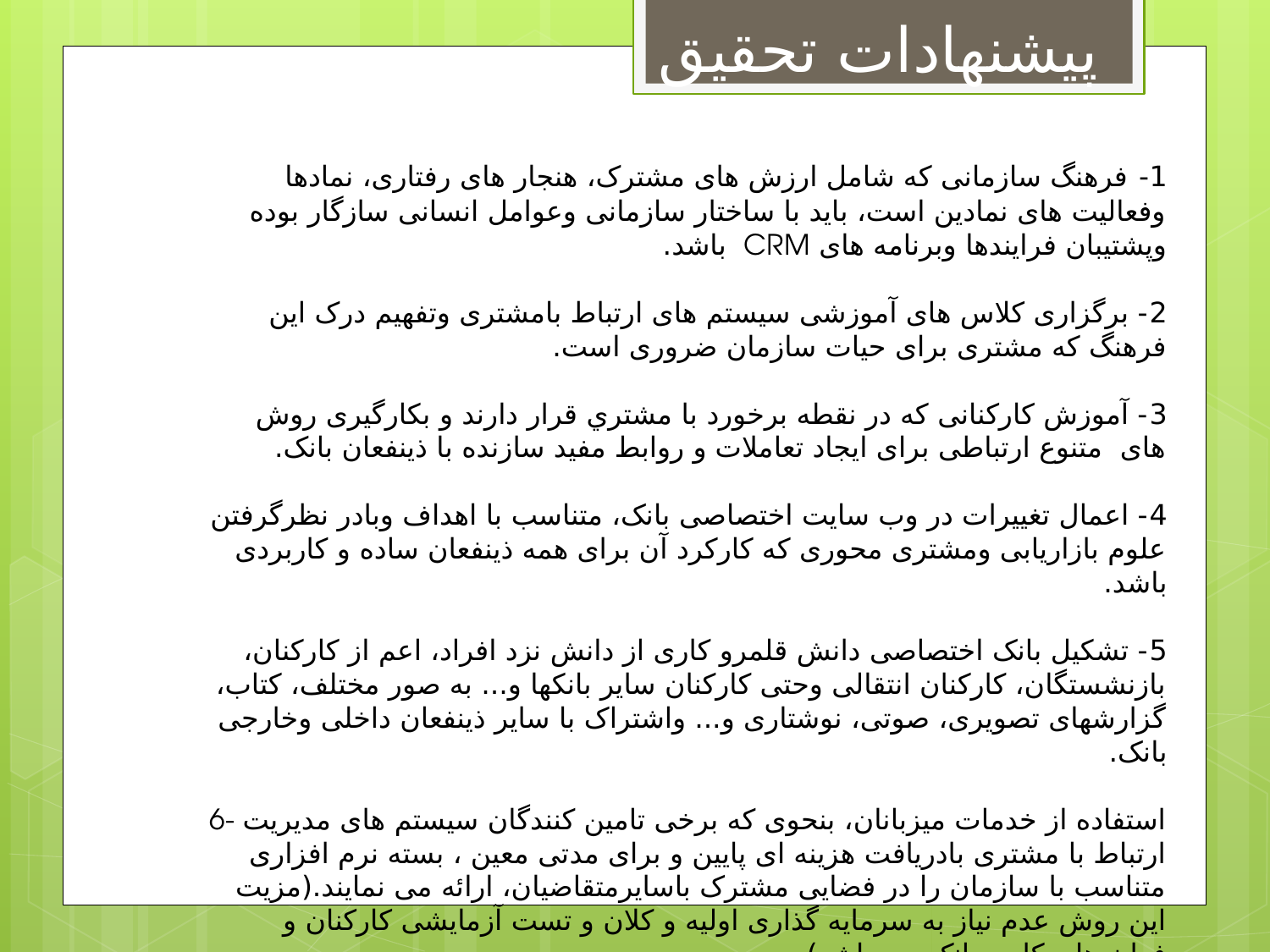

پیشنهادات تحقیق
1- فرهنگ سازمانی که شامل ارزش های مشترک، هنجار های رفتاری، نمادها وفعالیت های نمادین است، باید با ساختار سازمانی وعوامل انسانی سازگار بوده وپشتیبان فرایندها وبرنامه های CRM  باشد.

2- برگزاری کلاس های آموزشی سیستم های ارتباط بامشتری وتفهیم درک این فرهنگ که مشتری برای حیات سازمان ضروری است.

3- آموزش كاركنانی كه در نقطه برخورد با مشتري قرار دارند و بکارگیری روش های  متنوع ارتباطی برای ایجاد تعاملات و روابط مفید سازنده با ذینفعان بانک.

4- اعمال تغییرات در وب سایت اختصاصی بانک، متناسب با اهداف وبادر نظرگرفتن علوم بازاریابی ومشتری محوری که کارکرد آن برای همه ذینفعان ساده و کاربردی باشد.

5- تشکیل بانک اختصاصی دانش قلمرو کاری از دانش نزد افراد، اعم از کارکنان، بازنشستگان، کارکنان انتقالی وحتی کارکنان سایر بانکها و... به صور مختلف، کتاب، گزارشهای تصویری، صوتی، نوشتاری و... واشتراک با سایر ذینفعان داخلی وخارجی بانک.

6- استفاده از خدمات میزبانان، بنحوی که برخی تامین کنندگان سیستم های مدیریت ارتباط با مشتری بادریافت هزینه ای پایین و برای مدتی معین ، بسته نرم افزاری متناسب با سازمان را در فضایی مشترک باسایرمتقاضیان، ارائه می نمایند.(مزیت این روش عدم نیاز به سرمایه گذاری اولیه و کلان و تست آزمایشی کارکنان و فرایندهای کاری بانک می باشد)